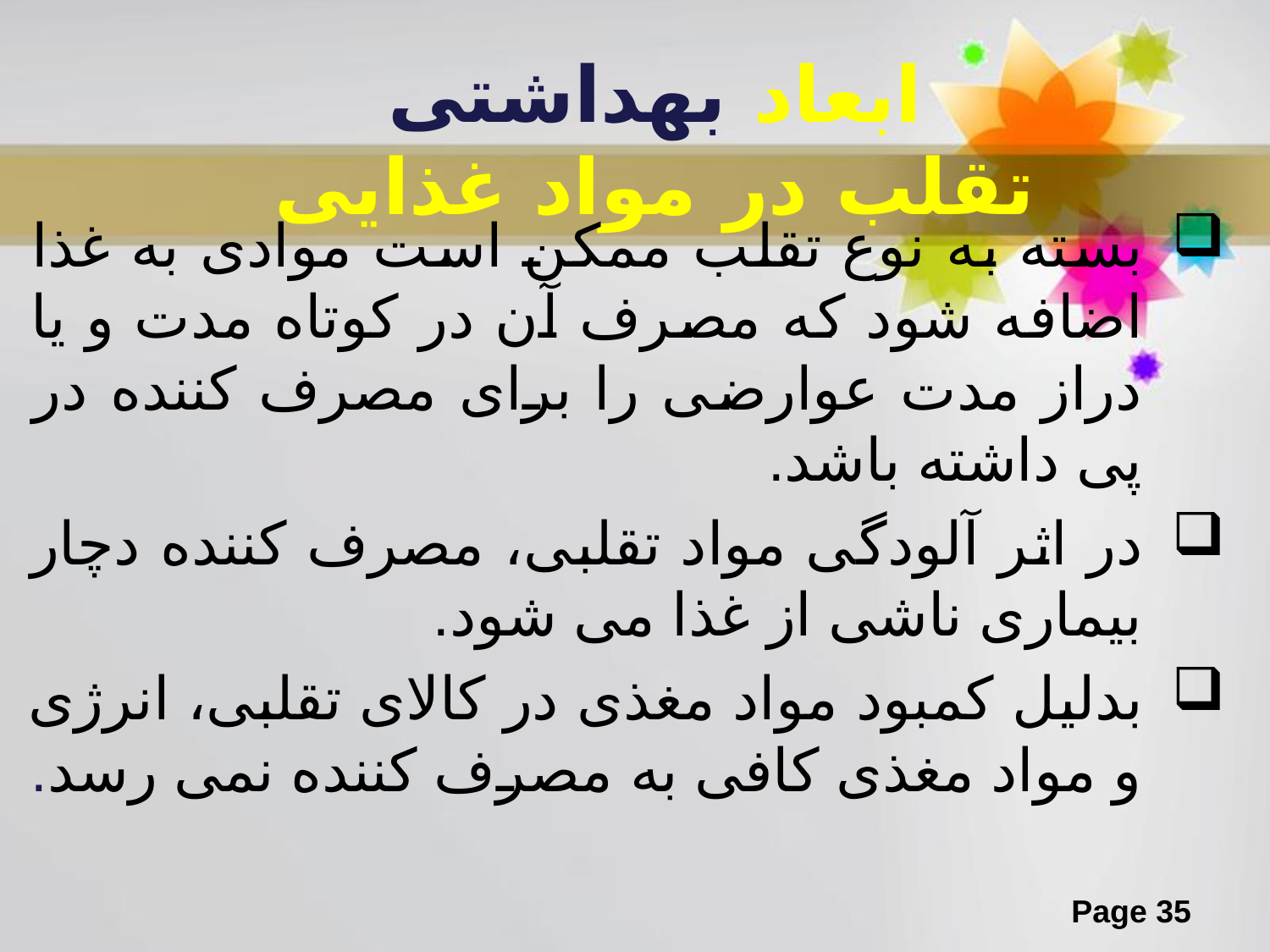

# ابعاد بهداشتی تقلب در مواد غذایی
بسته به نوع تقلب ممکن است موادی به غذا اضافه شود که مصرف آن در کوتاه مدت و یا دراز مدت عوارضی را برای مصرف کننده در پی داشته باشد.
در اثر آلودگی مواد تقلبی، مصرف کننده دچار بیماری ناشی از غذا می شود.
بدلیل کمبود مواد مغذی در کالای تقلبی، انرژی و مواد مغذی کافی به مصرف کننده نمی رسد.